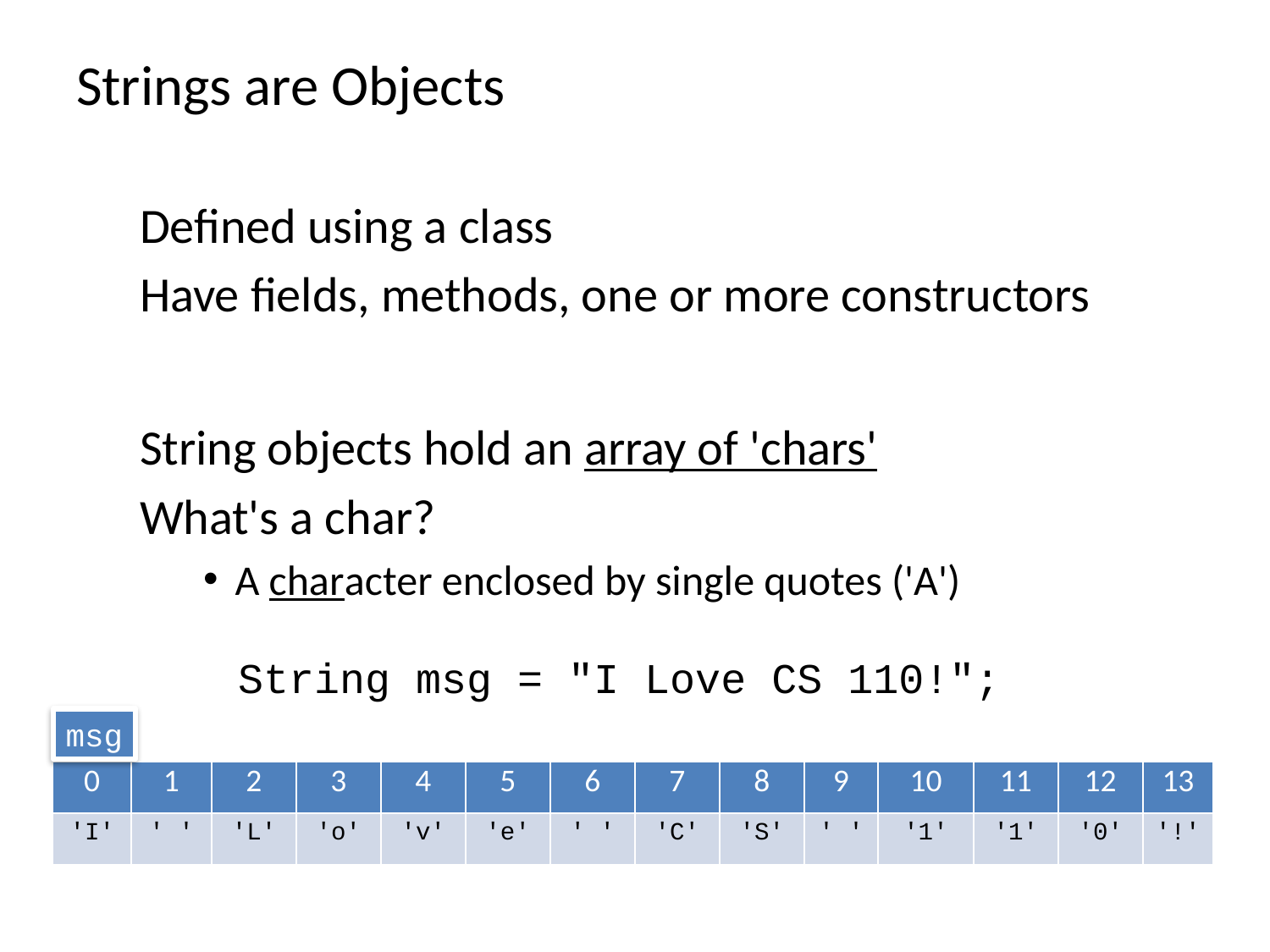

Strings are Objects

Defined using a class
Have fields, methods, one or more constructors

String objects hold an array of 'chars'
What's a char?
A character enclosed by single quotes ('A')
String msg = "I Love CS 110!";
msg
| 0 | 1 | 2 | 3 | 4 | 5 | 6 | 7 | 8 | 9 | 10 | 11 | 12 | 13 |
| --- | --- | --- | --- | --- | --- | --- | --- | --- | --- | --- | --- | --- | --- |
| 'I' | ' ' | 'L' | 'o' | 'v' | 'e' | ' ' | 'C' | 'S' | ' ' | '1' | '1' | '0' | '!' |